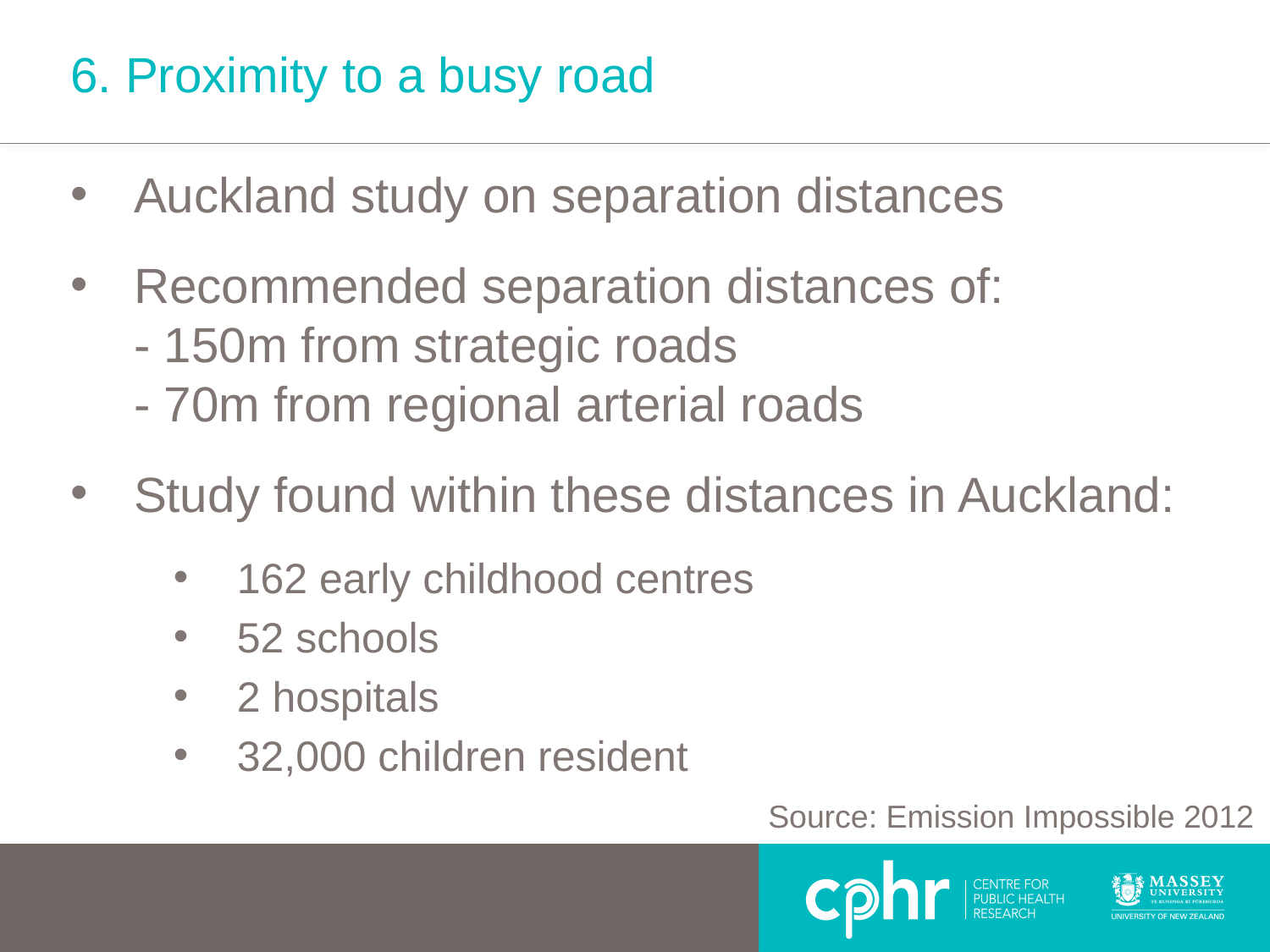

# 6. Proximity to a busy road
Auckland study on separation distances
Recommended separation distances of:
- 150m from strategic roads
- 70m from regional arterial roads
Study found within these distances in Auckland:
162 early childhood centres
52 schools
2 hospitals
32,000 children resident
Source: Emission Impossible 2012